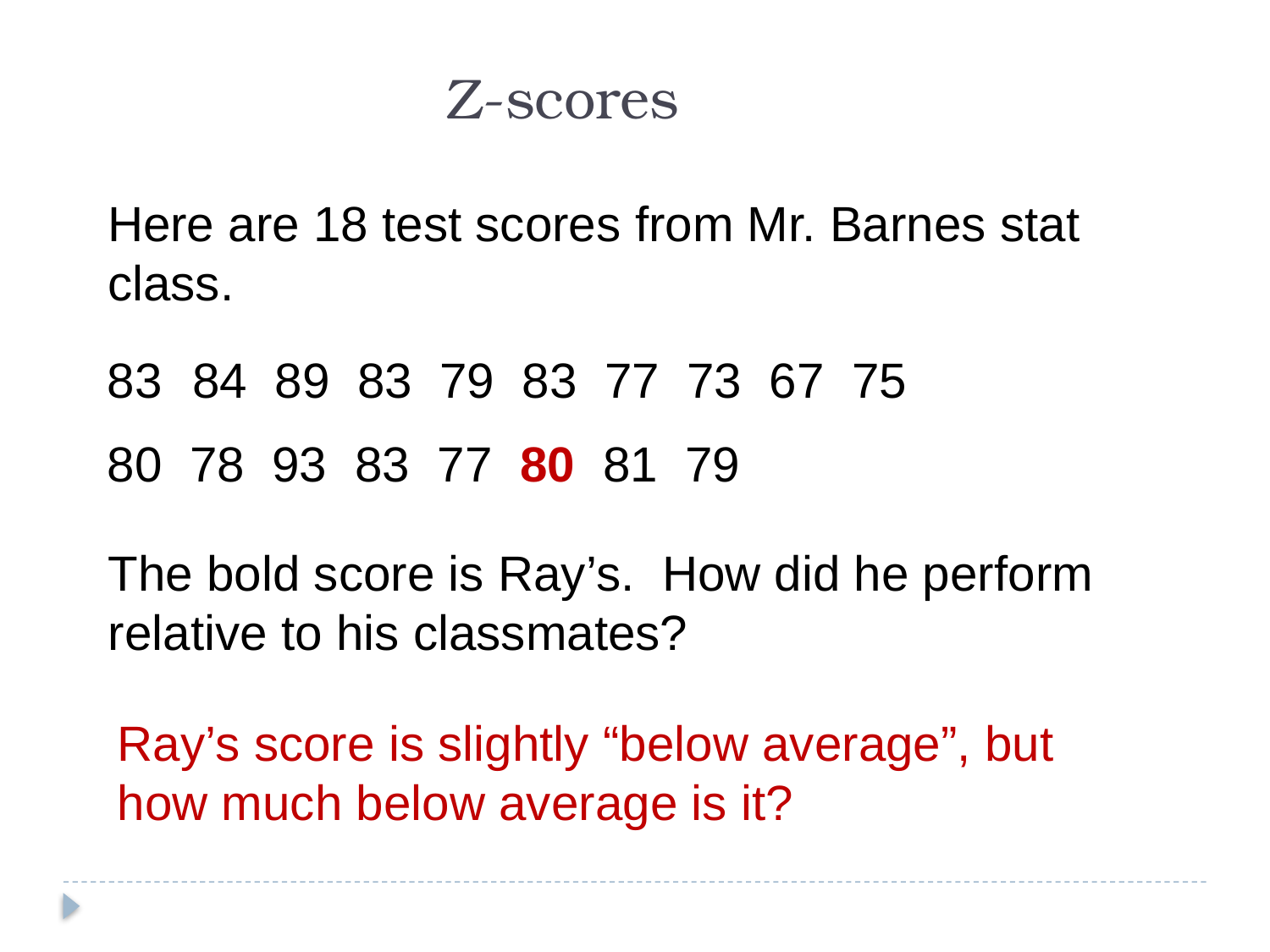

Z-scores
Here are 18 test scores from Mr. Barnes stat class.
 84  89  83  79  83  77  73  67  75
80  78  93  83  77  80  81  79

The bold score is Ray’s.  How did he perform relative to his classmates?
Ray’s score is slightly “below average”, but how much below average is it?